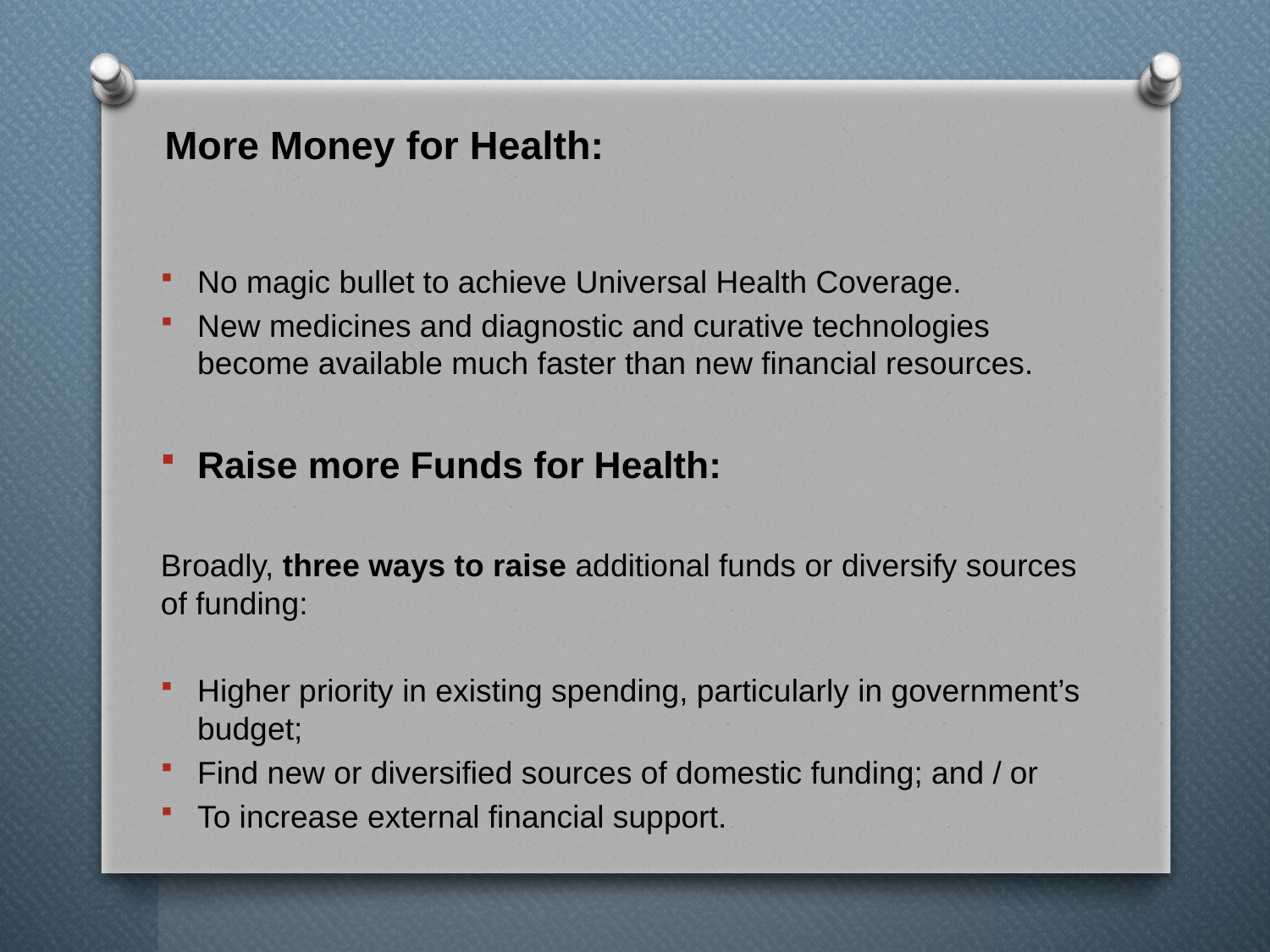

# More Money for Health:

No magic bullet to achieve Universal Health Coverage.
New medicines and diagnostic and curative technologies become available much faster than new financial resources.

Raise more Funds for Health:

Broadly, three ways to raise additional funds or diversify sources of funding:

Higher priority in existing spending, particularly in government’s budget;
Find new or diversified sources of domestic funding; and / or
To increase external financial support.